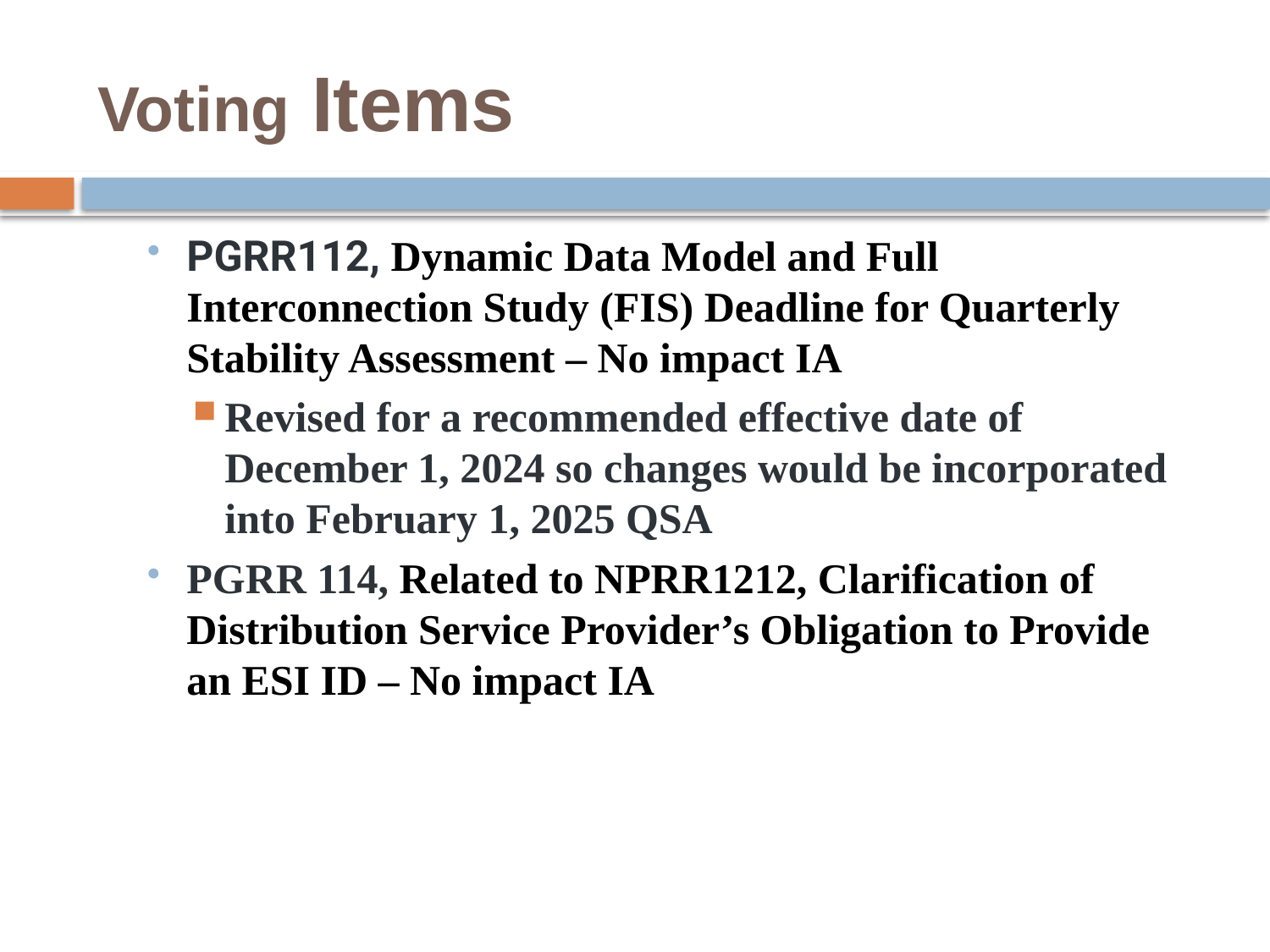

# Voting Items
PGRR112, Dynamic Data Model and Full Interconnection Study (FIS) Deadline for Quarterly Stability Assessment – No impact IA
Revised for a recommended effective date of December 1, 2024 so changes would be incorporated into February 1, 2025 QSA
PGRR 114, Related to NPRR1212, Clarification of Distribution Service Provider’s Obligation to Provide an ESI ID – No impact IA